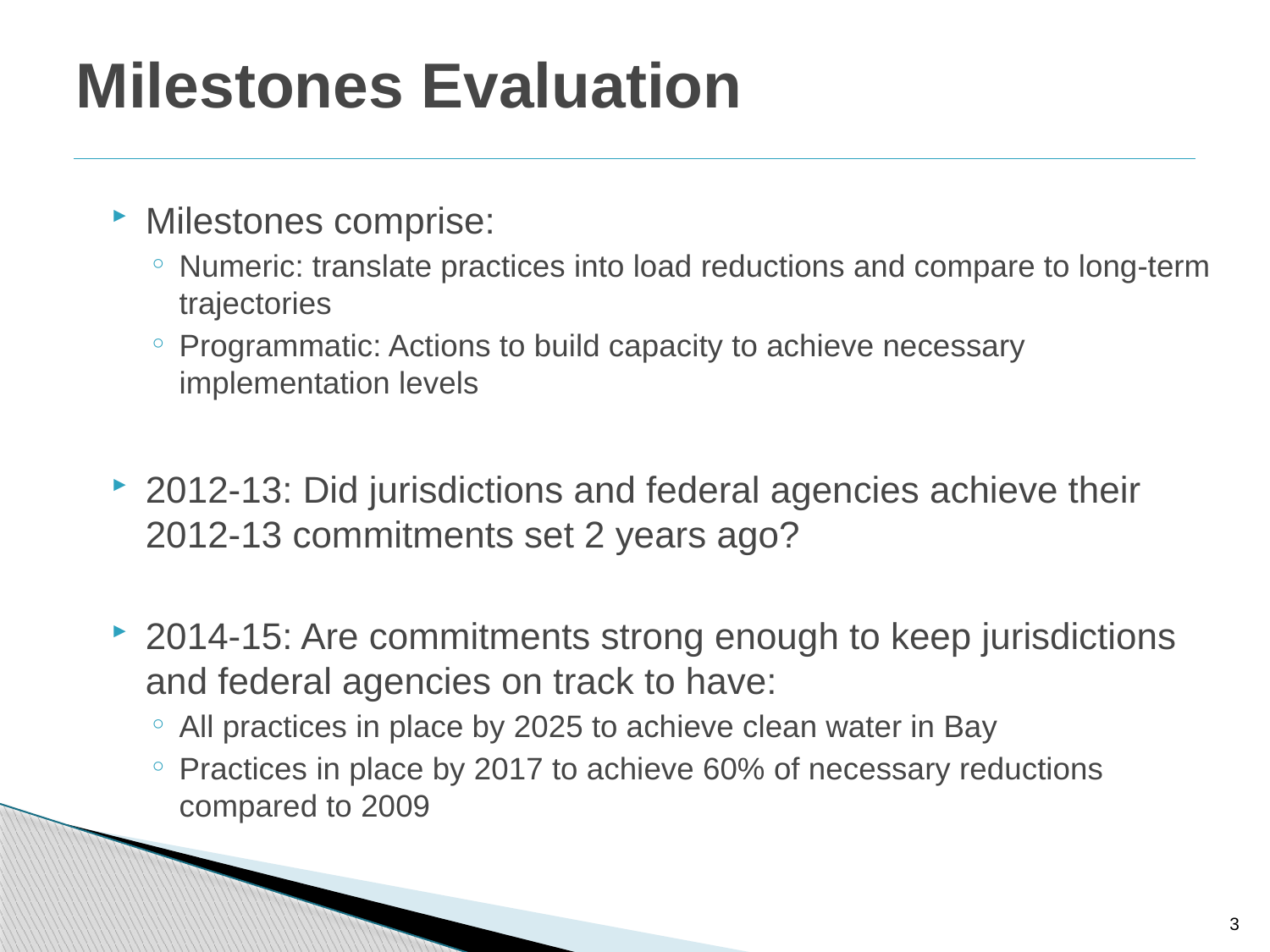

# Milestones Evaluation
Milestones comprise:
Numeric: translate practices into load reductions and compare to long-term trajectories
Programmatic: Actions to build capacity to achieve necessary implementation levels

2012-13: Did jurisdictions and federal agencies achieve their 2012-13 commitments set 2 years ago?

2014-15: Are commitments strong enough to keep jurisdictions and federal agencies on track to have:
All practices in place by 2025 to achieve clean water in Bay
Practices in place by 2017 to achieve 60% of necessary reductions compared to 2009
3